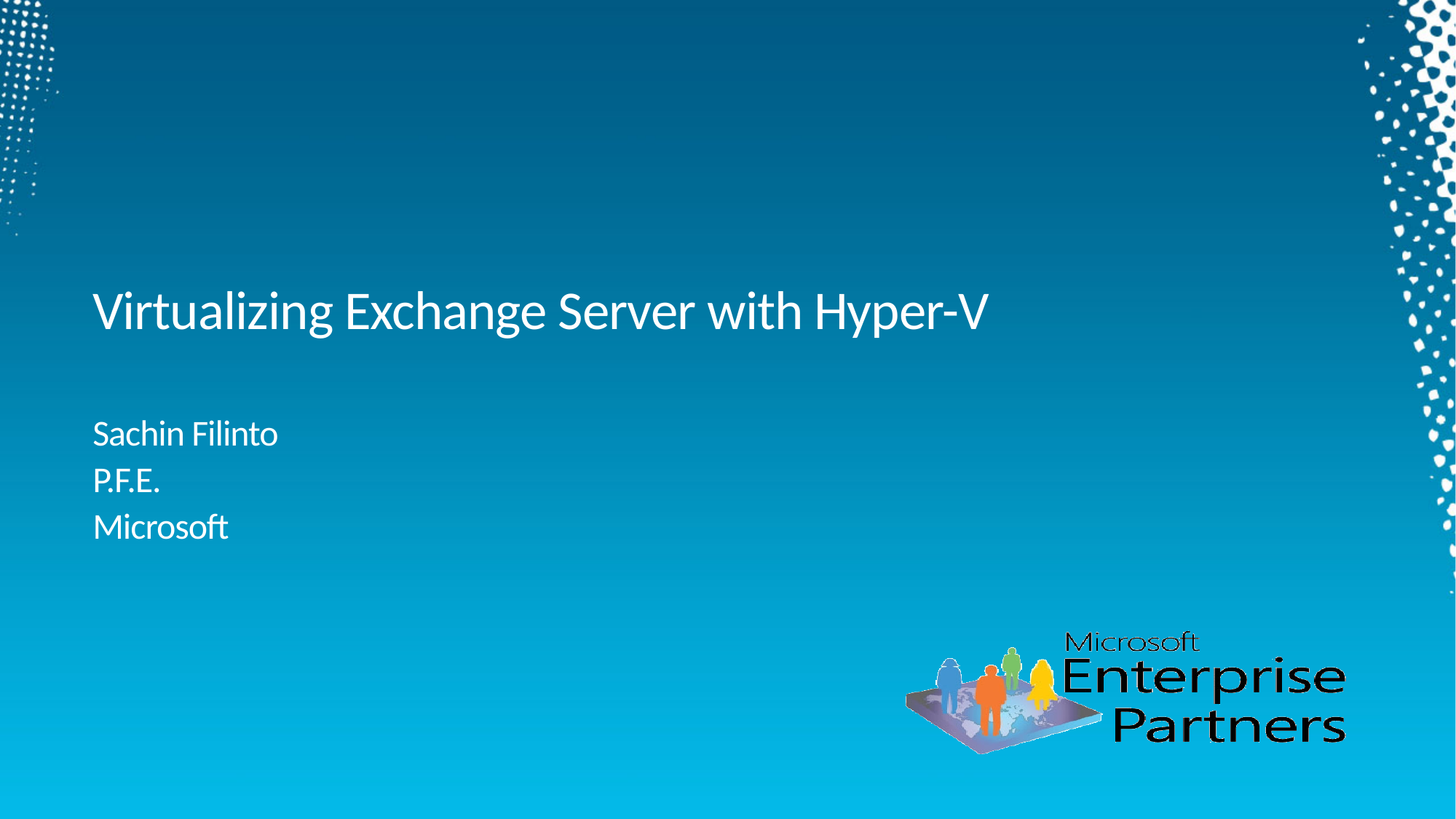

# Virtualizing Exchange Server with Hyper-V
Sachin Filinto
P.F.E.
Microsoft